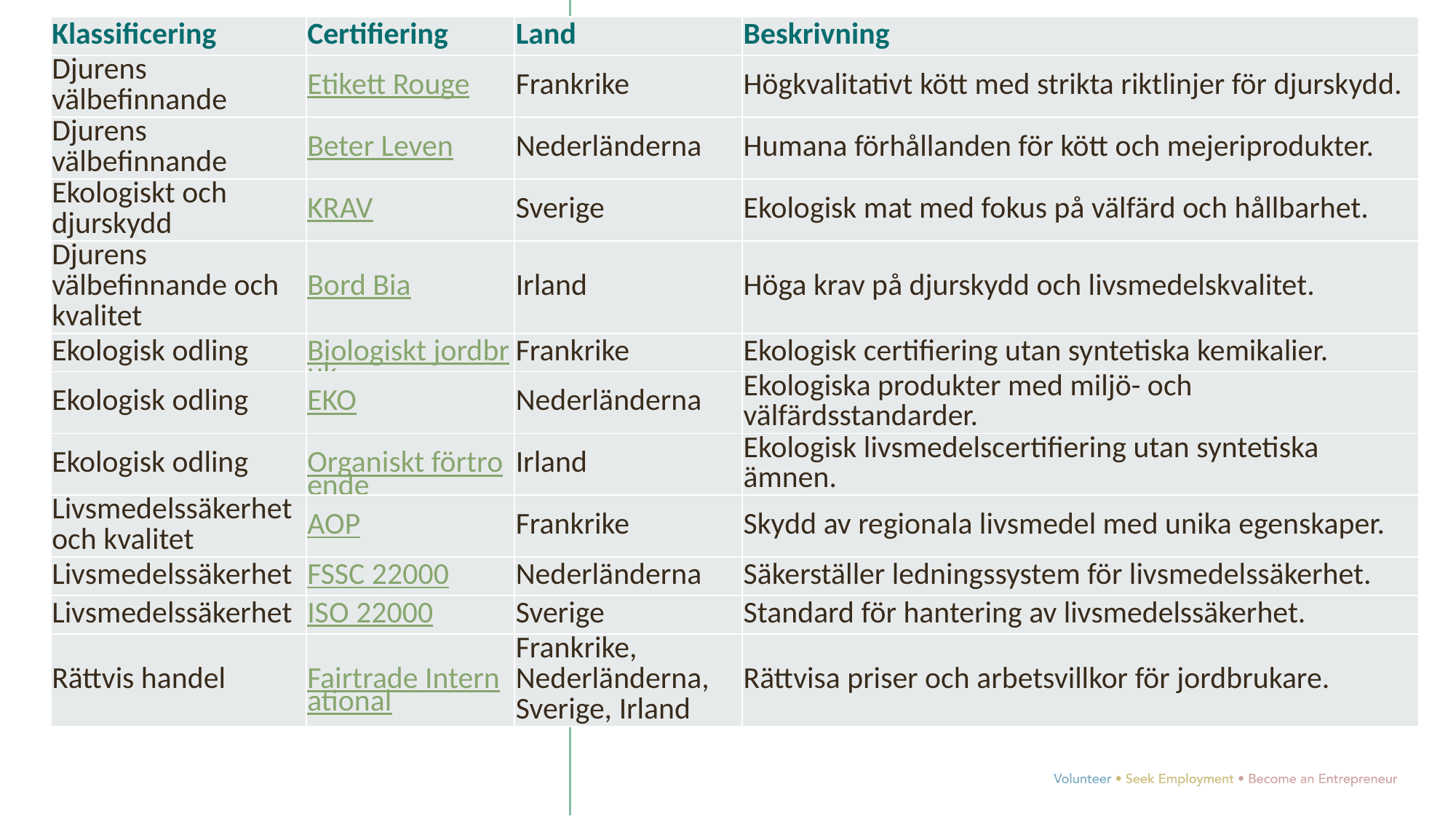

| Klassificering | Certifiering | Land | Beskrivning |
| --- | --- | --- | --- |
| Djurens välbefinnande | Etikett Rouge | Frankrike | Högkvalitativt kött med strikta riktlinjer för djurskydd. |
| Djurens välbefinnande | Beter Leven | Nederländerna | Humana förhållanden för kött och mejeriprodukter. |
| Ekologiskt och djurskydd | KRAV | Sverige | Ekologisk mat med fokus på välfärd och hållbarhet. |
| Djurens välbefinnande och kvalitet | Bord Bia | Irland | Höga krav på djurskydd och livsmedelskvalitet. |
| Ekologisk odling | Biologiskt jordbruk | Frankrike | Ekologisk certifiering utan syntetiska kemikalier. |
| Ekologisk odling | EKO | Nederländerna | Ekologiska produkter med miljö- och välfärdsstandarder. |
| Ekologisk odling | Organiskt förtroende | Irland | Ekologisk livsmedelscertifiering utan syntetiska ämnen. |
| Livsmedelssäkerhet och kvalitet | AOP | Frankrike | Skydd av regionala livsmedel med unika egenskaper. |
| Livsmedelssäkerhet | FSSC 22000 | Nederländerna | Säkerställer ledningssystem för livsmedelssäkerhet. |
| Livsmedelssäkerhet | ISO 22000 | Sverige | Standard för hantering av livsmedelssäkerhet. |
| Rättvis handel | Fairtrade International | Frankrike, Nederländerna, Sverige, Irland | Rättvisa priser och arbetsvillkor för jordbrukare. |
Hållbara inköp